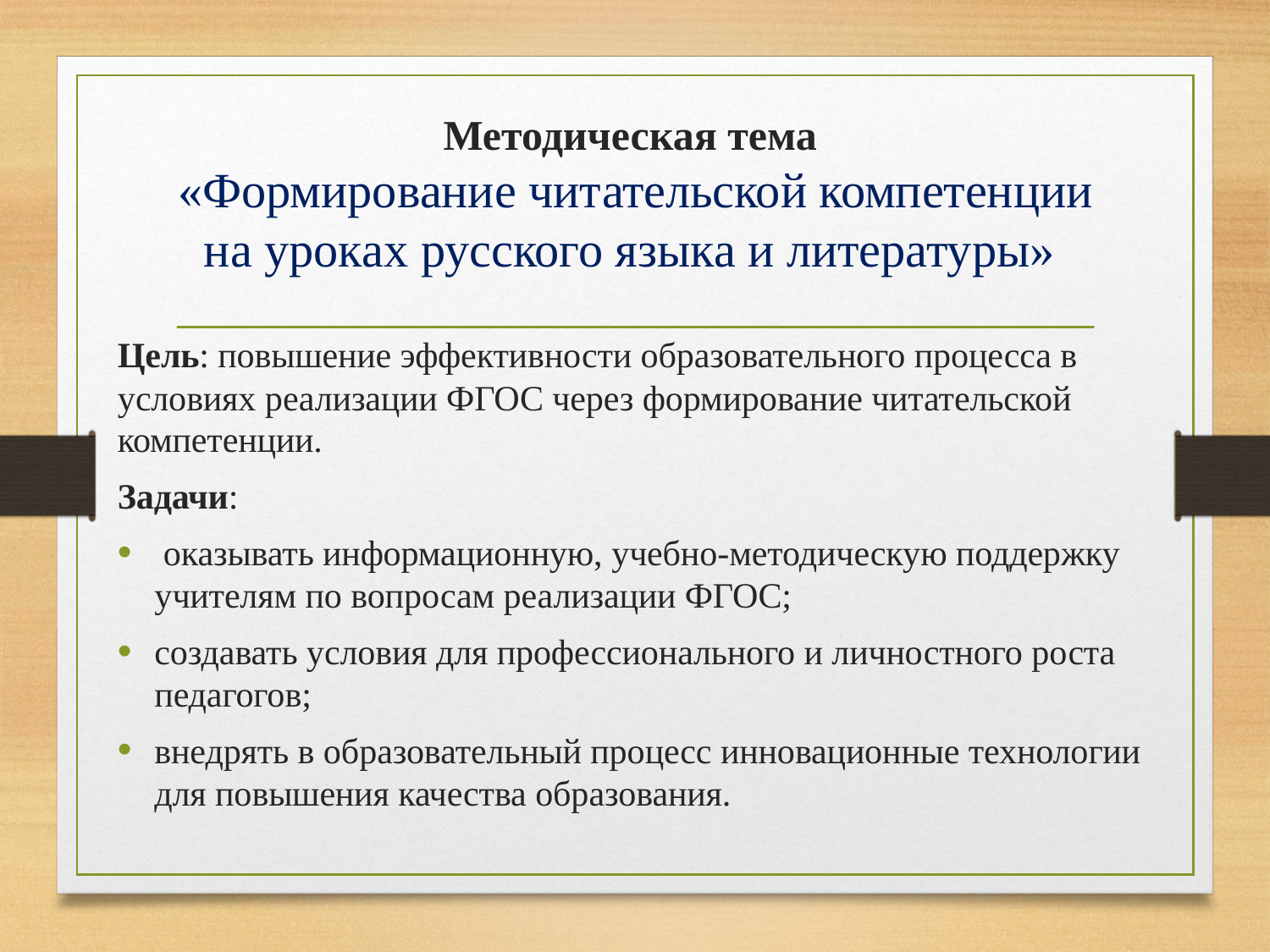

# Методическая тема «Формирование читательской компетенции на уроках русского языка и литературы»
Цель: повышение эффективности образовательного процесса в условиях реализации ФГОС через формирование читательской компетенции.
Задачи:
 оказывать информационную, учебно-методическую поддержку учителям по вопросам реализации ФГОС;
создавать условия для профессионального и личностного роста педагогов;
внедрять в образовательный процесс инновационные технологии для повышения качества образования.